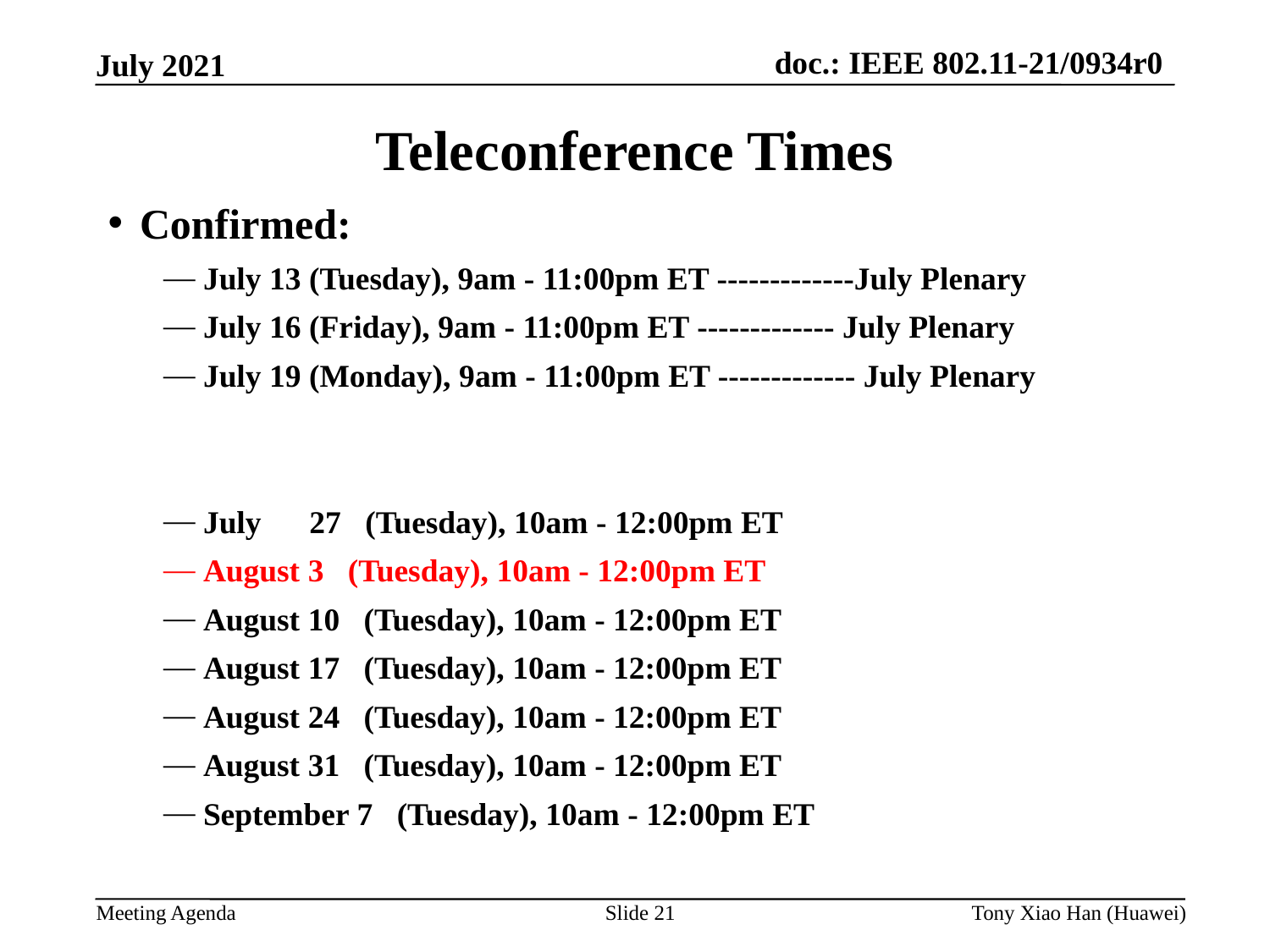

Teleconference Times
Confirmed:
July 13 (Tuesday), 9am - 11:00pm ET -------------July Plenary
July 16 (Friday), 9am - 11:00pm ET ------------- July Plenary
July 19 (Monday), 9am - 11:00pm ET ------------- July Plenary

July      27   (Tuesday), 10am - 12:00pm ET
August 3   (Tuesday), 10am - 12:00pm ET
August 10   (Tuesday), 10am - 12:00pm ET
August 17   (Tuesday), 10am - 12:00pm ET
August 24   (Tuesday), 10am - 12:00pm ET
August 31   (Tuesday), 10am - 12:00pm ET
September 7   (Tuesday), 10am - 12:00pm ET
Slide 21
Tony Xiao Han (Huawei)